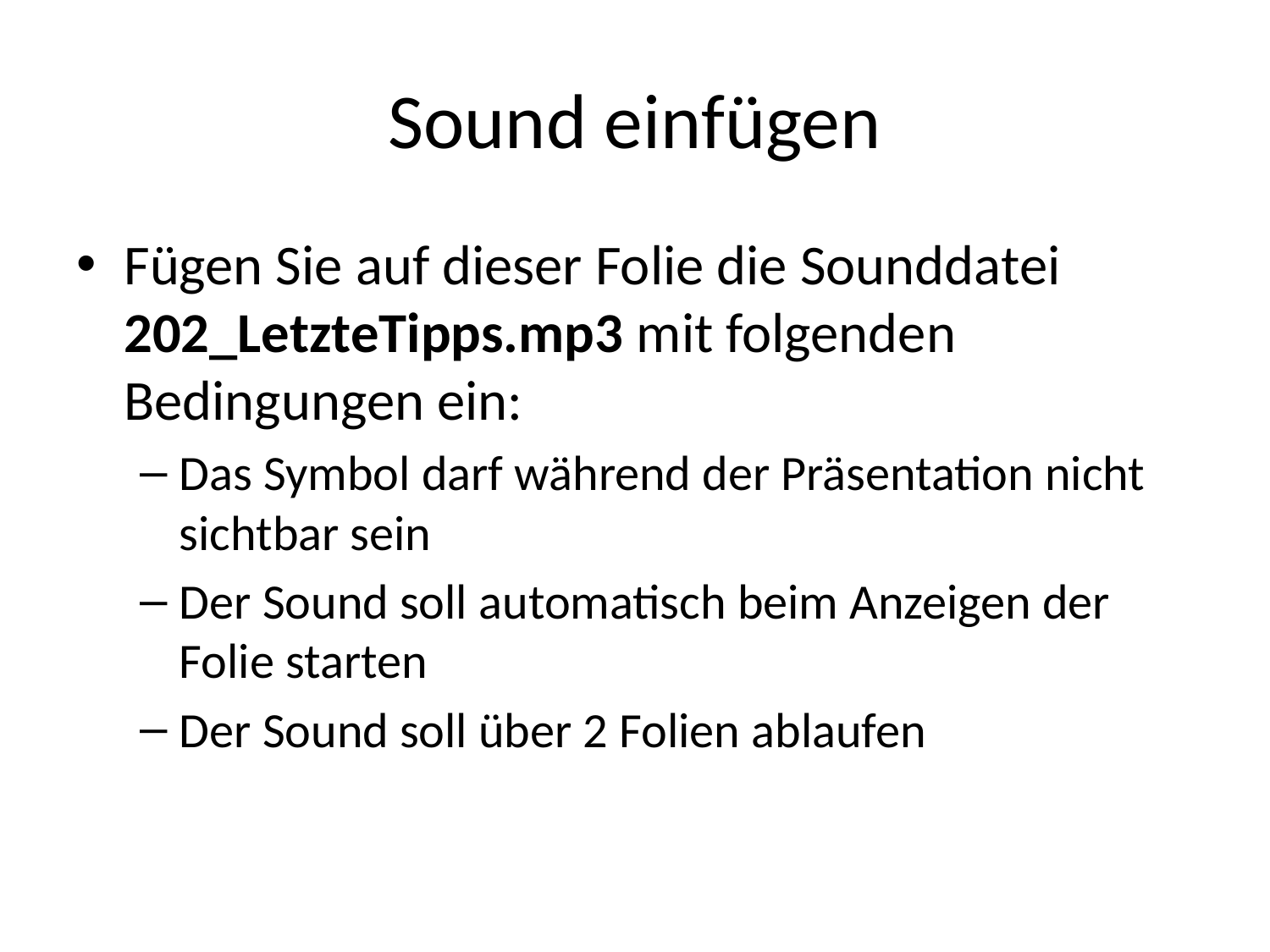

# Sound einfügen
Fügen Sie auf dieser Folie die Sounddatei 202_LetzteTipps.mp3 mit folgenden Bedingungen ein:
Das Symbol darf während der Präsentation nicht sichtbar sein
Der Sound soll automatisch beim Anzeigen der Folie starten
Der Sound soll über 2 Folien ablaufen